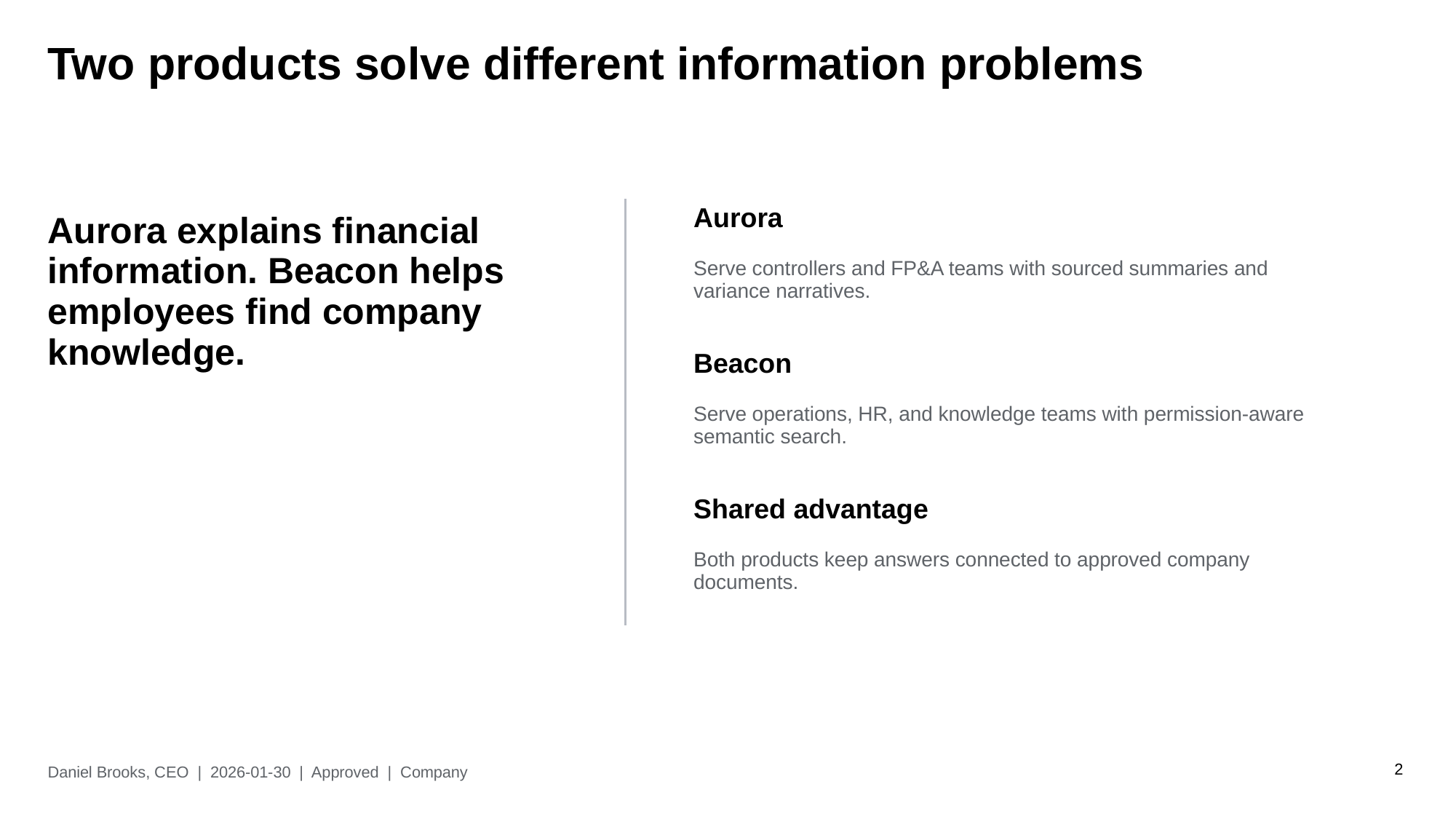

Two products solve different information problems
Aurora
Aurora explains financial information. Beacon helps employees find company knowledge.
Serve controllers and FP&A teams with sourced summaries and variance narratives.
Beacon
Serve operations, HR, and knowledge teams with permission-aware semantic search.
Shared advantage
Both products keep answers connected to approved company documents.
2
Daniel Brooks, CEO  |  2026-01-30  |  Approved  |  Company